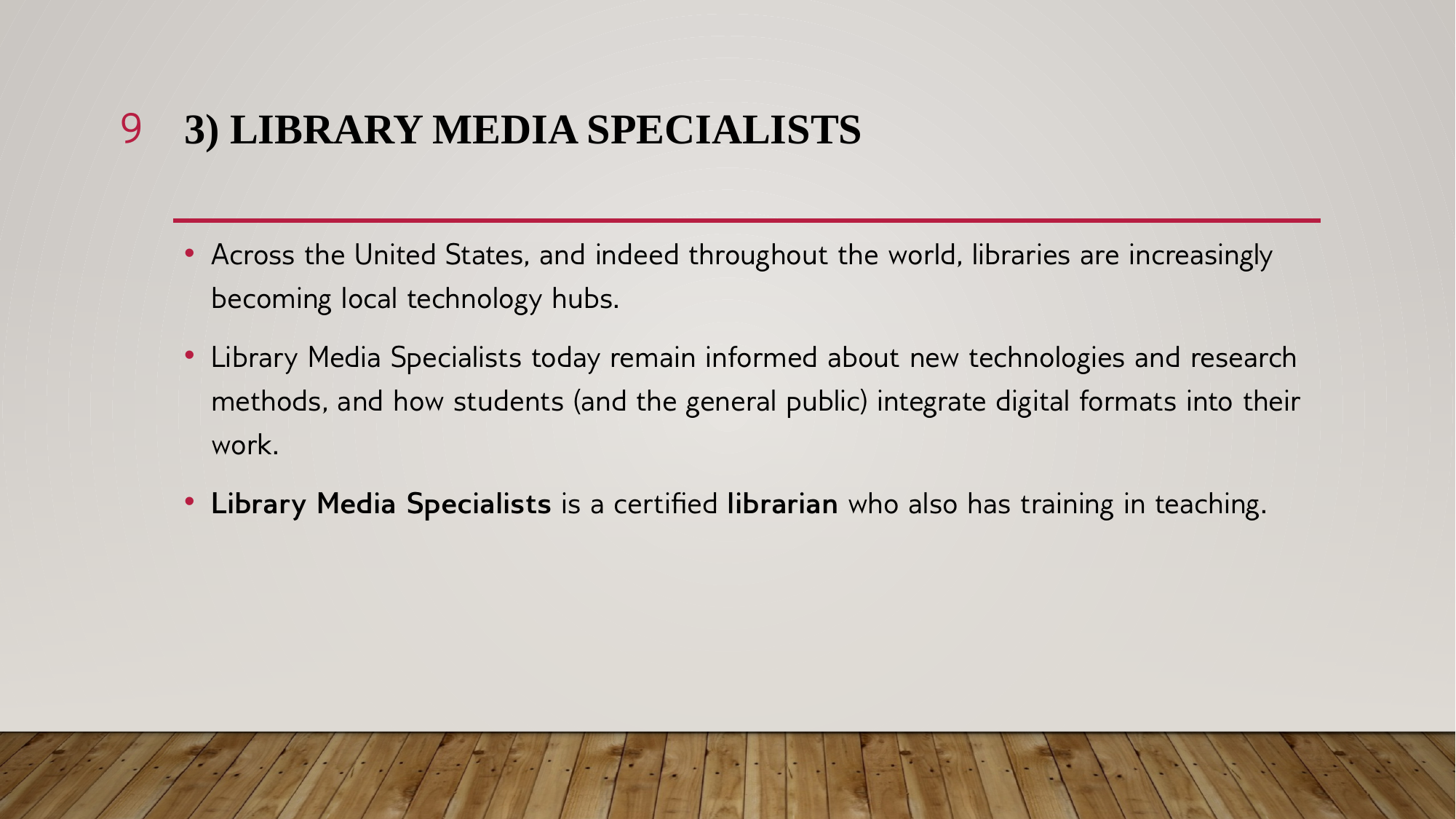

9
# 3) Library Media Specialists
Across the United States, and indeed throughout the world, libraries are increasingly becoming local technology hubs.
Library Media Specialists today remain informed about new technologies and research methods, and how students (and the general public) integrate digital formats into their work.
Library Media Specialists is a certified librarian who also has training in teaching.